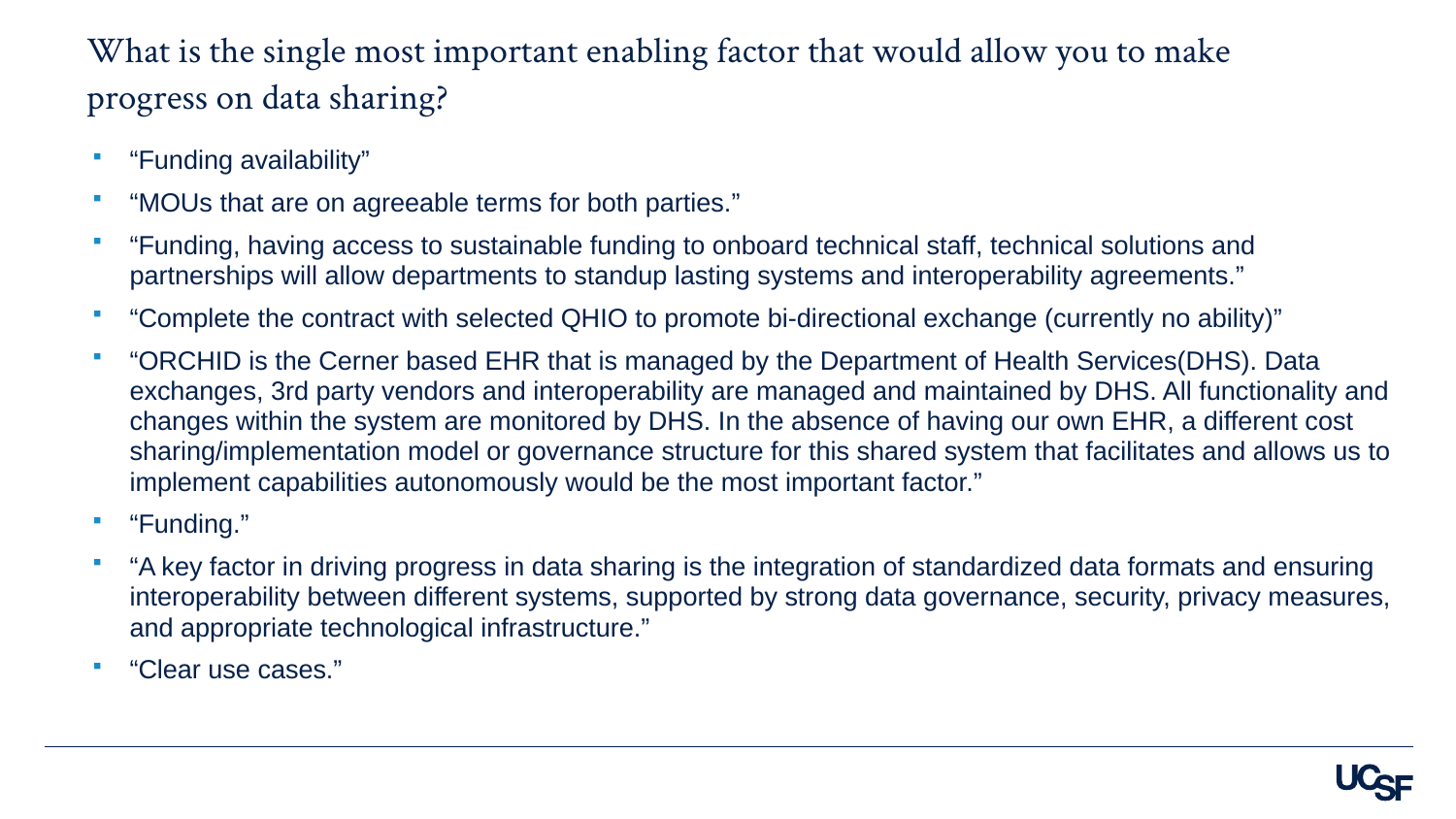

# What is the single most important enabling factor that would allow you to make progress on data sharing?
“Funding availability”
“MOUs that are on agreeable terms for both parties.”
“Funding, having access to sustainable funding to onboard technical staff, technical solutions and partnerships will allow departments to standup lasting systems and interoperability agreements.”
“Complete the contract with selected QHIO to promote bi-directional exchange (currently no ability)”
“ORCHID is the Cerner based EHR that is managed by the Department of Health Services(DHS). Data exchanges, 3rd party vendors and interoperability are managed and maintained by DHS. All functionality and changes within the system are monitored by DHS. In the absence of having our own EHR, a different cost sharing/implementation model or governance structure for this shared system that facilitates and allows us to implement capabilities autonomously would be the most important factor.”
“Funding.”
“A key factor in driving progress in data sharing is the integration of standardized data formats and ensuring interoperability between different systems, supported by strong data governance, security, privacy measures, and appropriate technological infrastructure.”
“Clear use cases.”